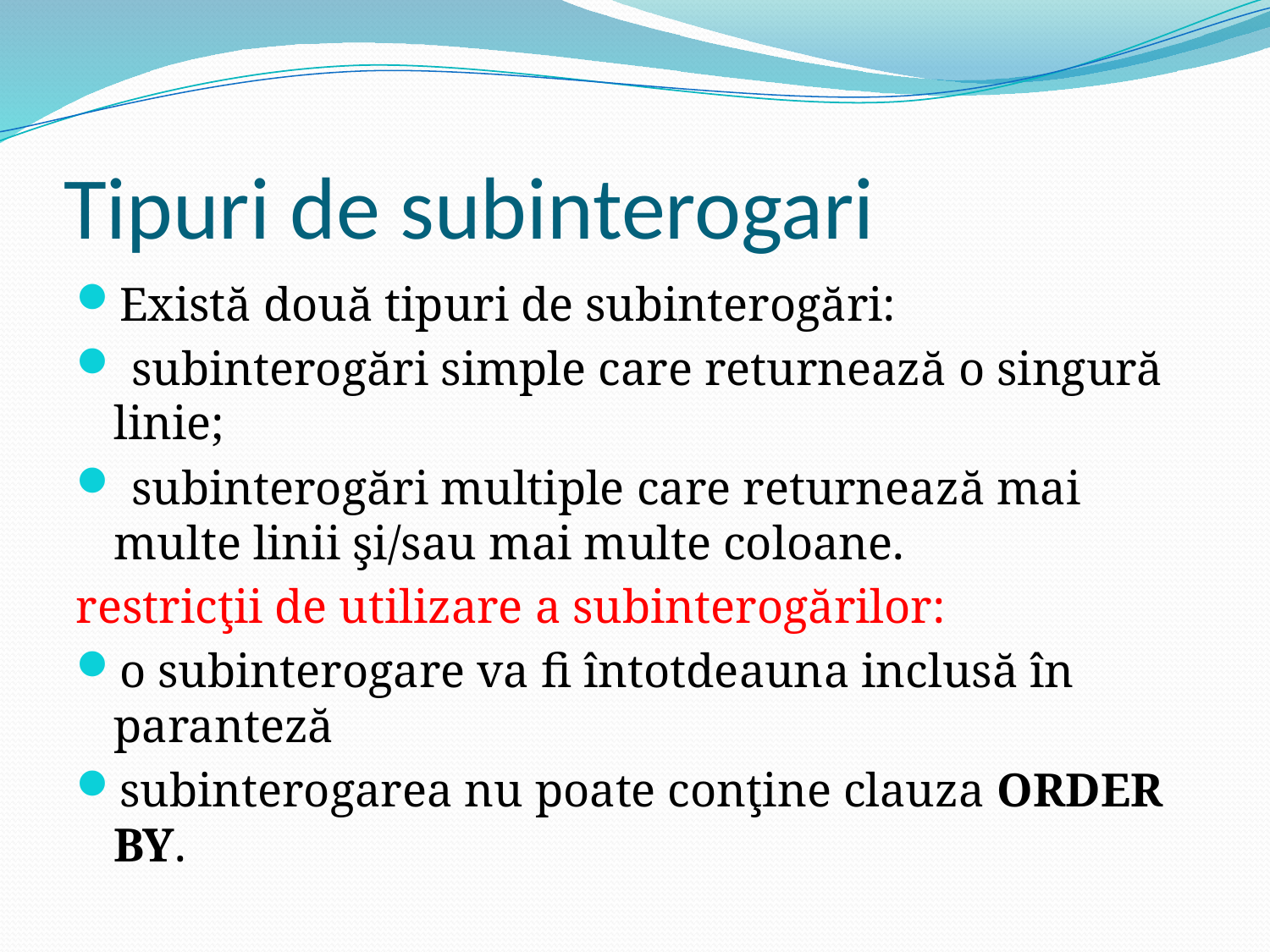

# Tipuri de subinterogari
Există două tipuri de subinterogări:
 subinterogări simple care returnează o singură linie;
 subinterogări multiple care returnează mai multe linii şi/sau mai multe coloane.
restricţii de utilizare a subinterogărilor:
o subinterogare va fi întotdeauna inclusă în paranteză
subinterogarea nu poate conţine clauza ORDER BY.